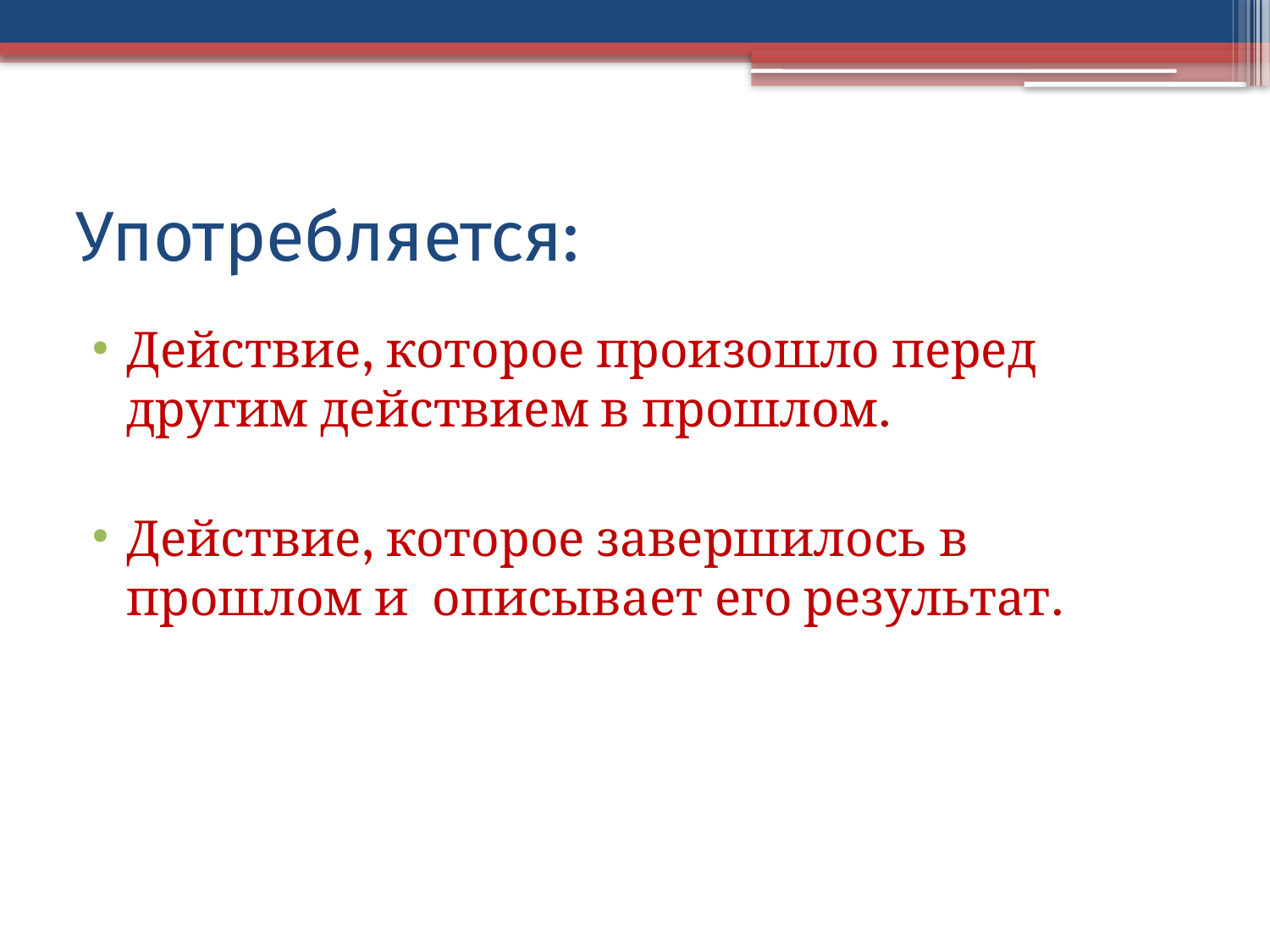

# Употребляется:
Действие, которое произошло перед другим действием в прошлом.

Действие, которое завершилось в прошлом и  описывает его результат.